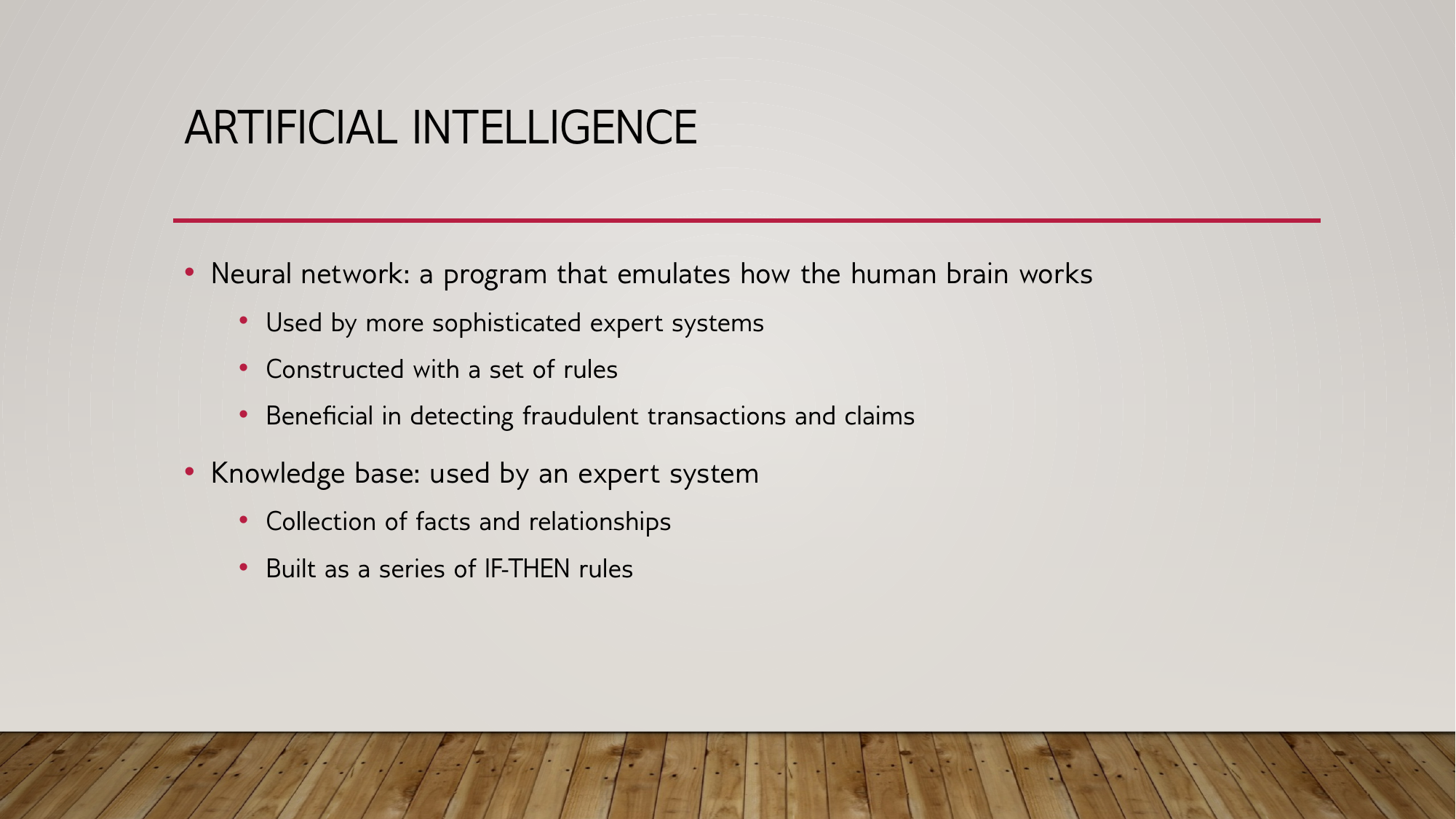

# Artificial intelligence
Neural network: a program that emulates how the human brain works
Used by more sophisticated expert systems
Constructed with a set of rules
Beneficial in detecting fraudulent transactions and claims
Knowledge base: used by an expert system
Collection of facts and relationships
Built as a series of IF-THEN rules